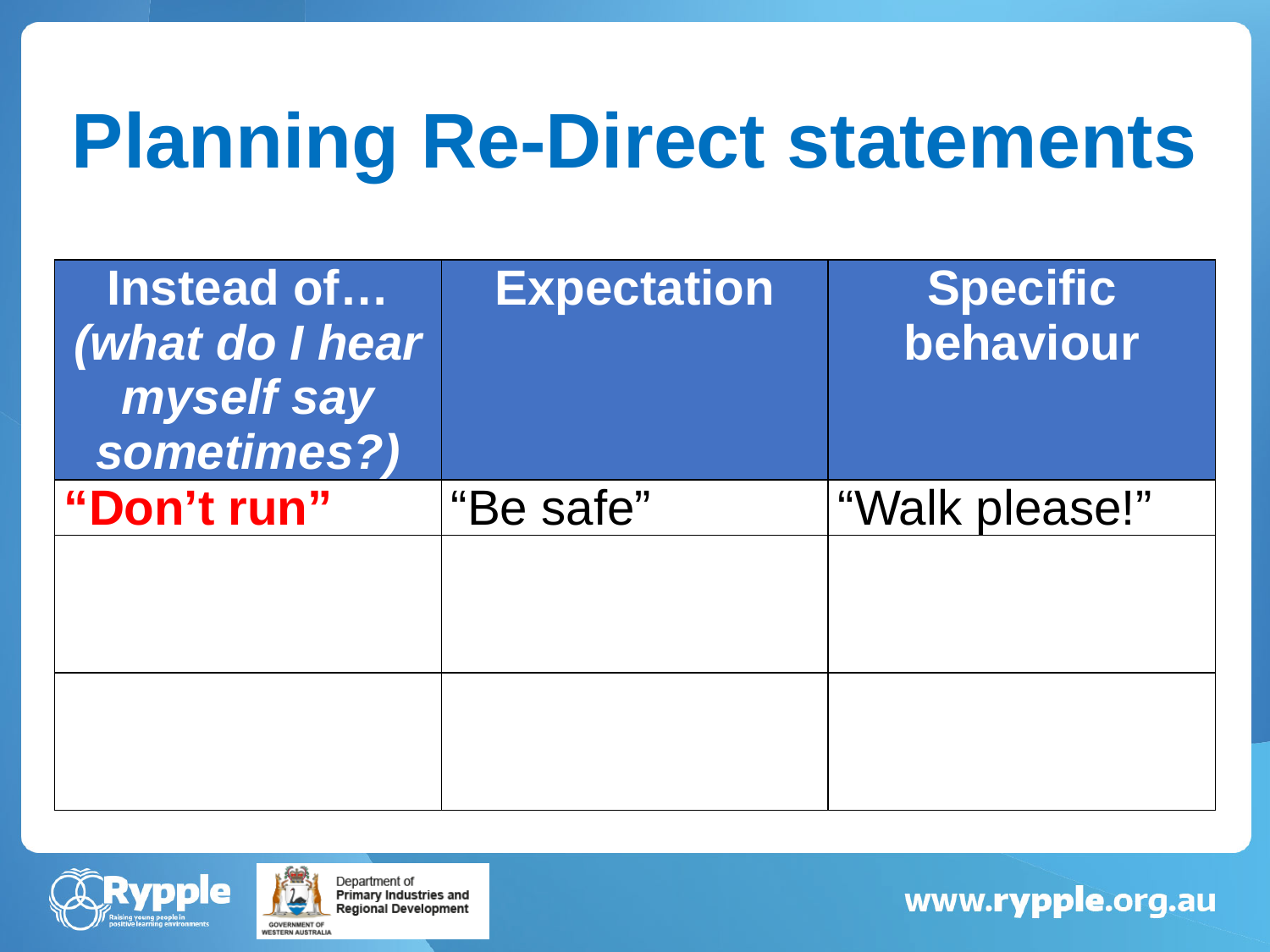

# Planning Re-Direct statements
| Instead of… (what do I hear myself say sometimes?) | Expectation | Specific behaviour |
| --- | --- | --- |
| “Don’t run” | “Be safe” | “Walk please!” |
|  |  |  |
|  |  |  |